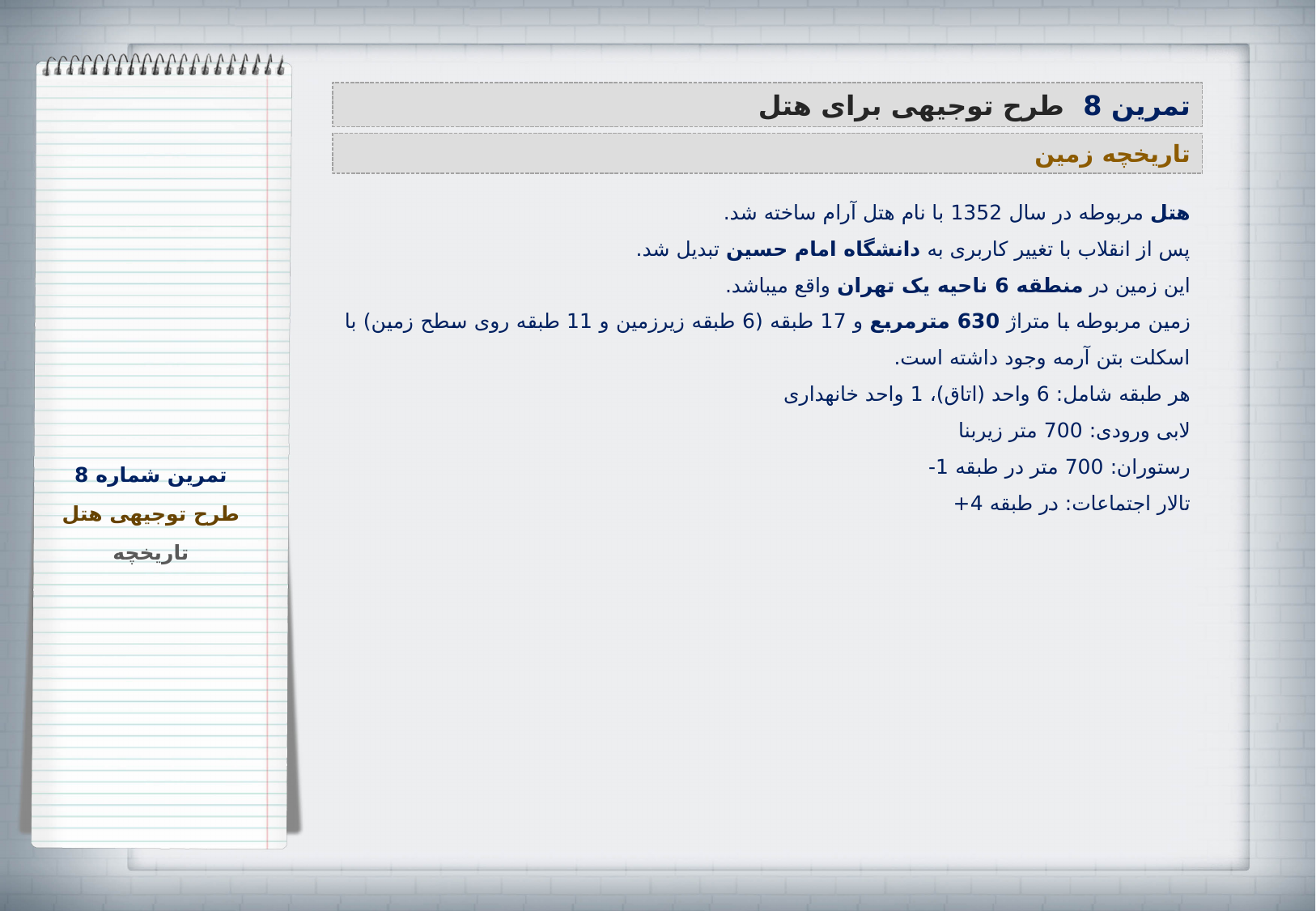

تمرین 8  طرح توجیهی برای هتل
تاریخچه زمین
هتل مربوطه در سال 1352 با نام هتل آرام ساخته شد.
پس از انقلاب با تغییر کاربری به دانشگاه امام حسین تبدیل شد.
این زمین در منطقه 6 ناحیه یک تهران واقع می‏باشد.
زمین مربوطه با متراژ 630 مترمربع و 17 طبقه (6 طبقه زیرزمین و 11 طبقه روی سطح زمین) با اسکلت بتن آرمه وجود داشته است.
هر طبقه شامل: 6 واحد (اتاق)، 1 واحد خانه‏داری
لابی ورودی: 700 متر زیربنا
رستوران: 700 متر در طبقه 1-
تالار اجتماعات: در طبقه 4+
تمرین شماره 8
طرح توجیهی هتل
تاریخچه